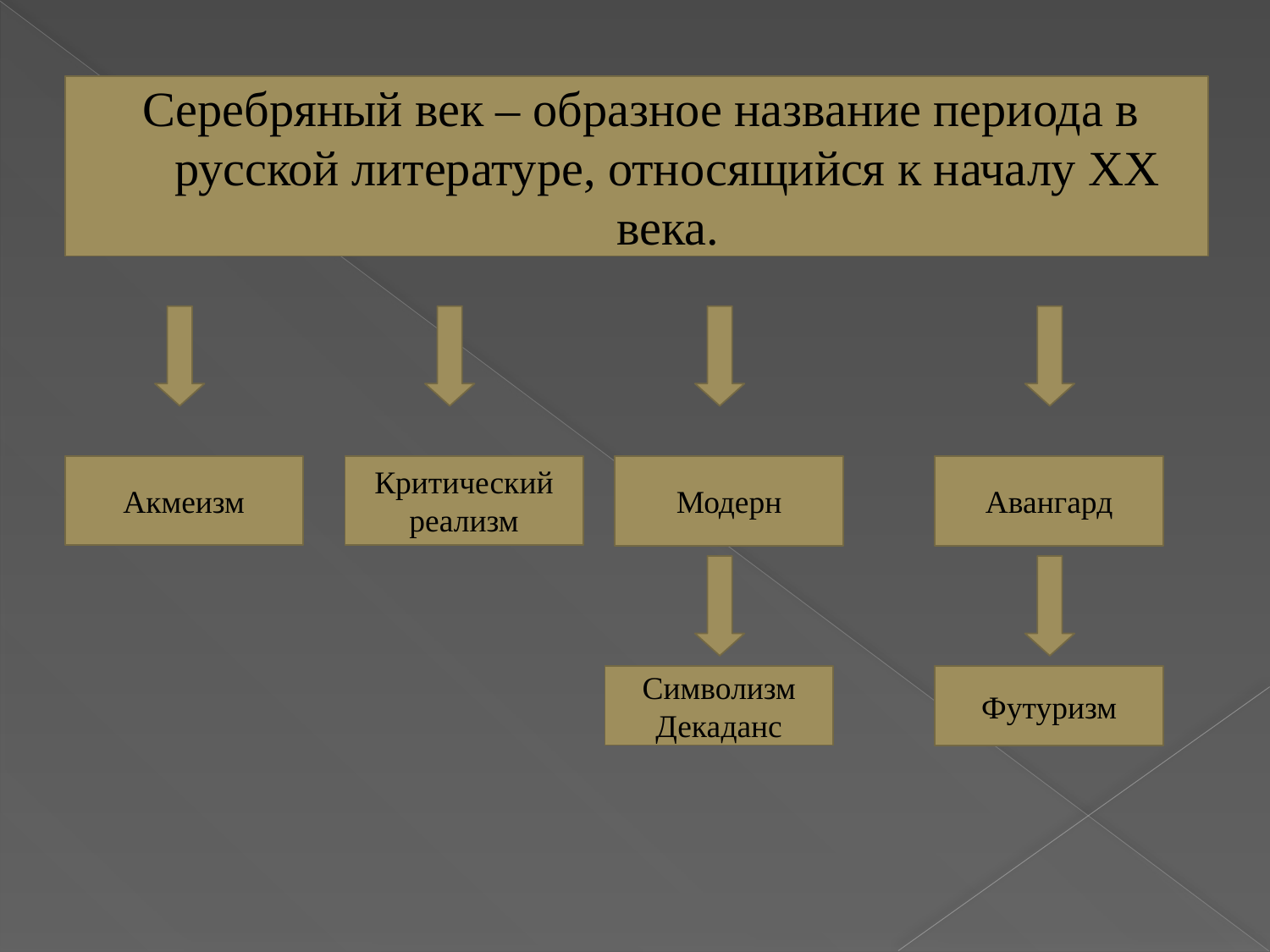

Серебряный век – образное название периода в русской литературе, относящийся к началу ХХ века.

Акмеизм
Критический реализм
Модерн
Авангард

Символизм
Декаданс
Футуризм